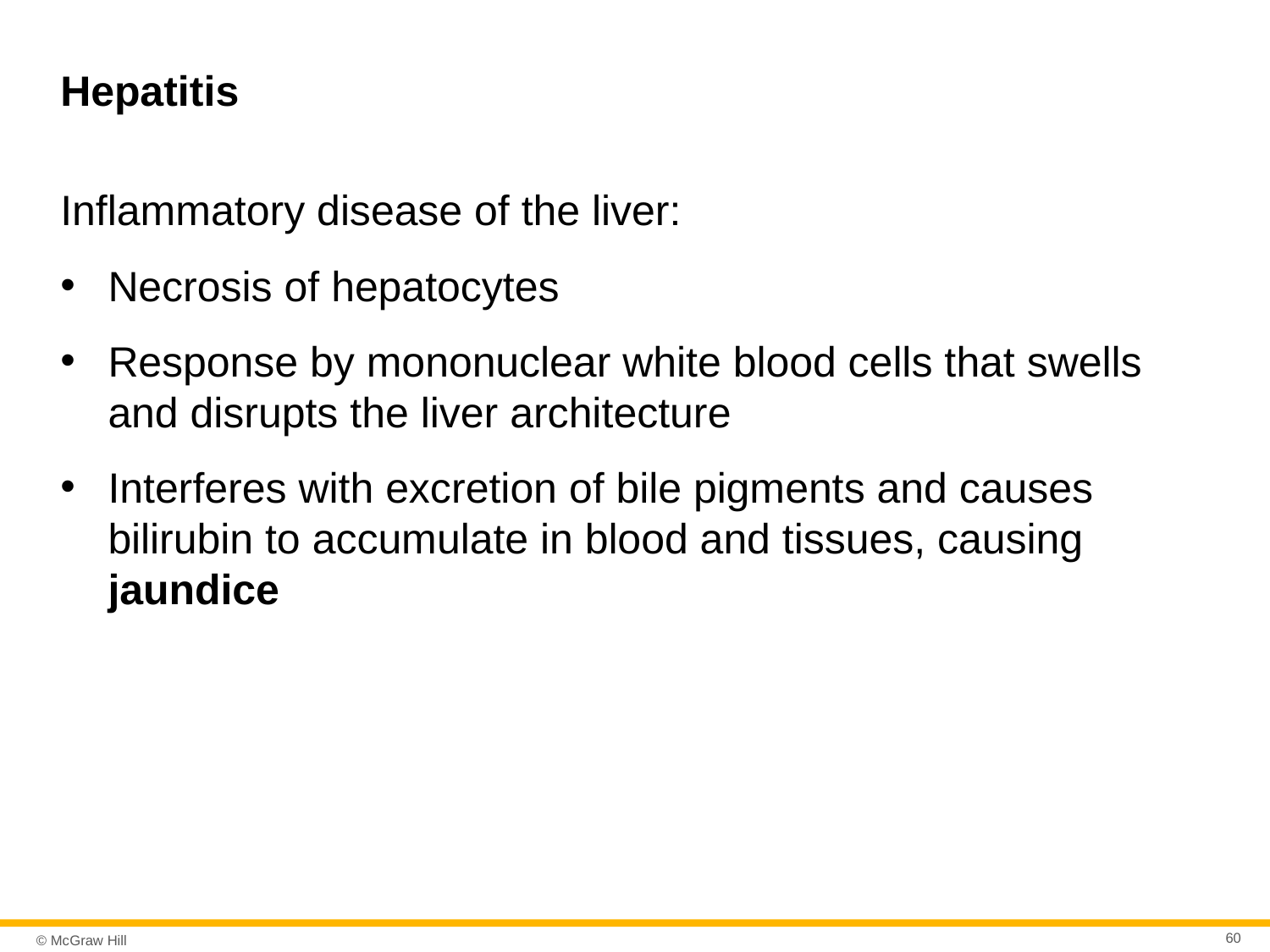

# Hepatitis
Inflammatory disease of the liver:
Necrosis of hepatocytes
Response by mononuclear white blood cells that swells and disrupts the liver architecture
Interferes with excretion of bile pigments and causes bilirubin to accumulate in blood and tissues, causing jaundice